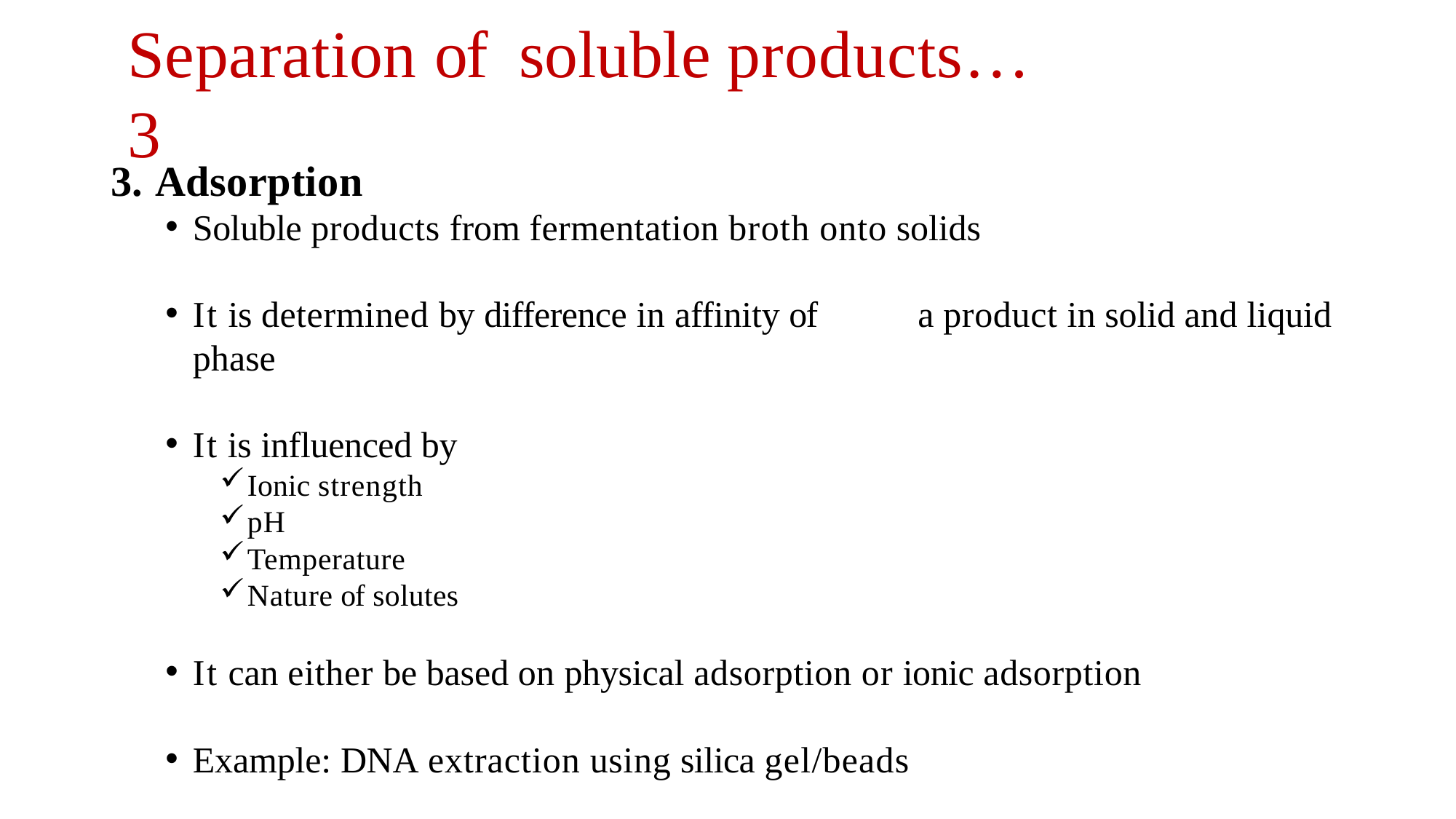

# Separation of	soluble products…3
Adsorption
Soluble products from fermentation broth onto solids

It is determined by difference in affinity of	a product in solid and liquid phase

It is influenced by
Ionic strength
pH
Temperature
Nature of solutes

It can either be based on physical adsorption or ionic adsorption

Example: DNA extraction using silica gel/beads